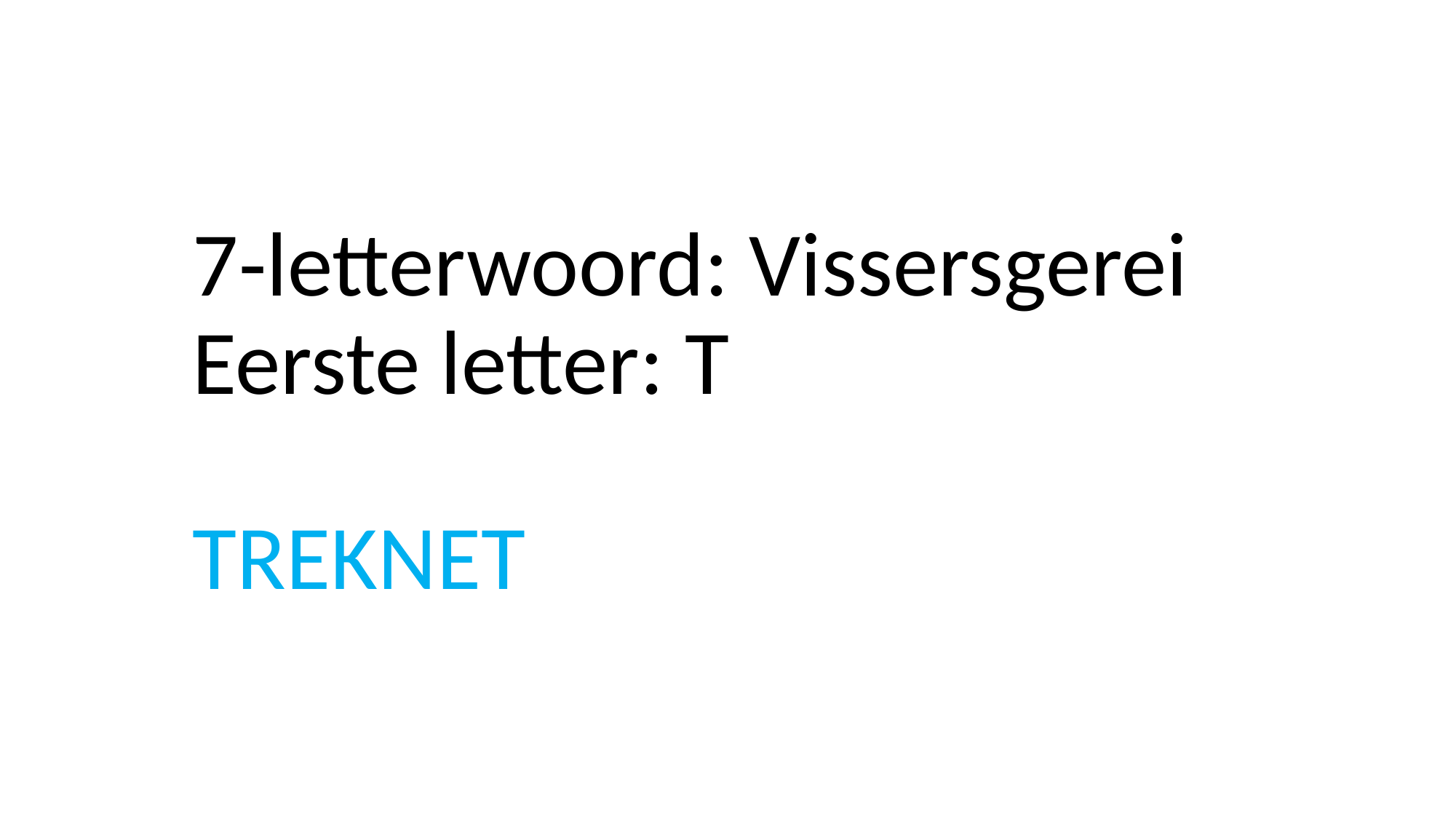

# 7-letterwoord: Vissersgerei Eerste letter: T
TREKNET